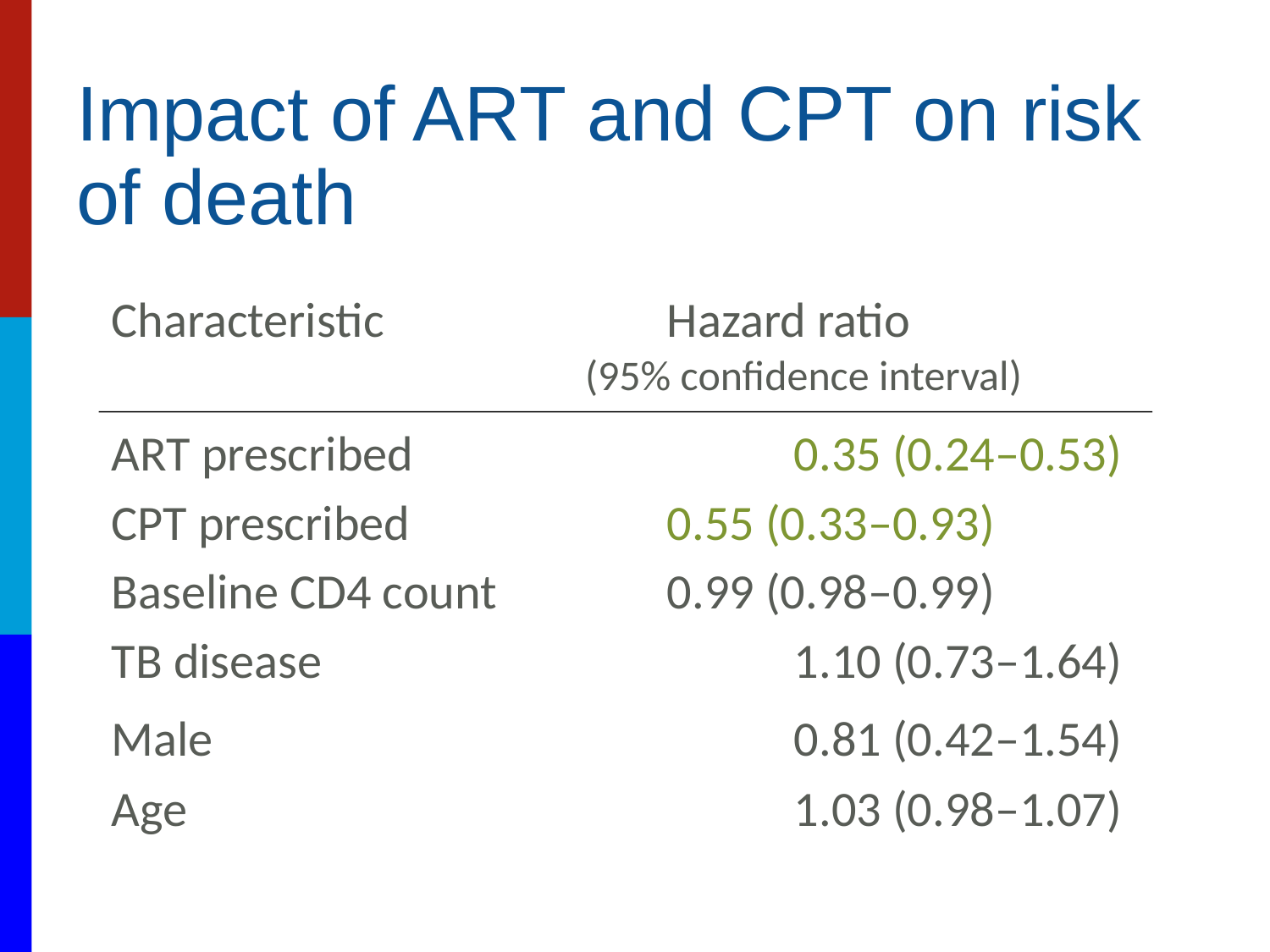

# Impact of ART and CPT on risk of death
Characteristic			Hazard ratio 					    (95% confidence interval)
ART prescribed			0.35 (0.24–0.53)
CPT prescribed			0.55 (0.33–0.93)
Baseline CD4 count		0.99 (0.98–0.99)
TB disease	 			1.10 (0.73–1.64)
Male					0.81 (0.42–1.54)
Age					1.03 (0.98–1.07)